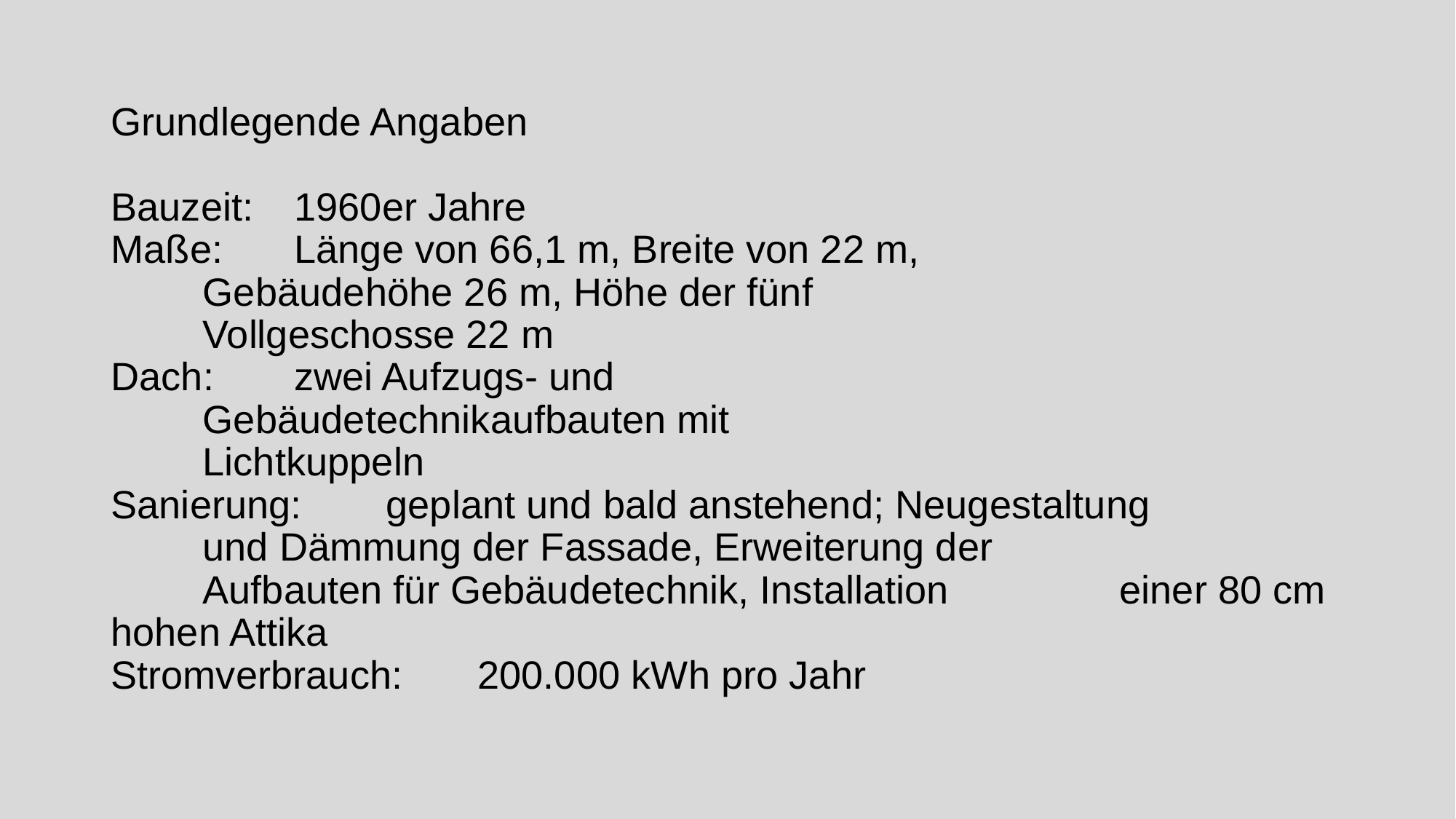

# Grundlegende Angaben Bauzeit:			1960er Jahre Maße:				Länge von 66,1 m, Breite von 22 m, Gebäudehöhe 26 m, Höhe der fünf Vollgeschosse 22 m Dach:				zwei Aufzugs- und Gebäudetechnikaufbauten mit Lichtkuppeln Sanierung:			geplant und bald anstehend; Neugestaltung und Dämmung der Fassade, Erweiterung der Aufbauten für Gebäudetechnik, Installation 					einer 80 cm hohen Attika Stromverbrauch:		200.000 kWh pro Jahr